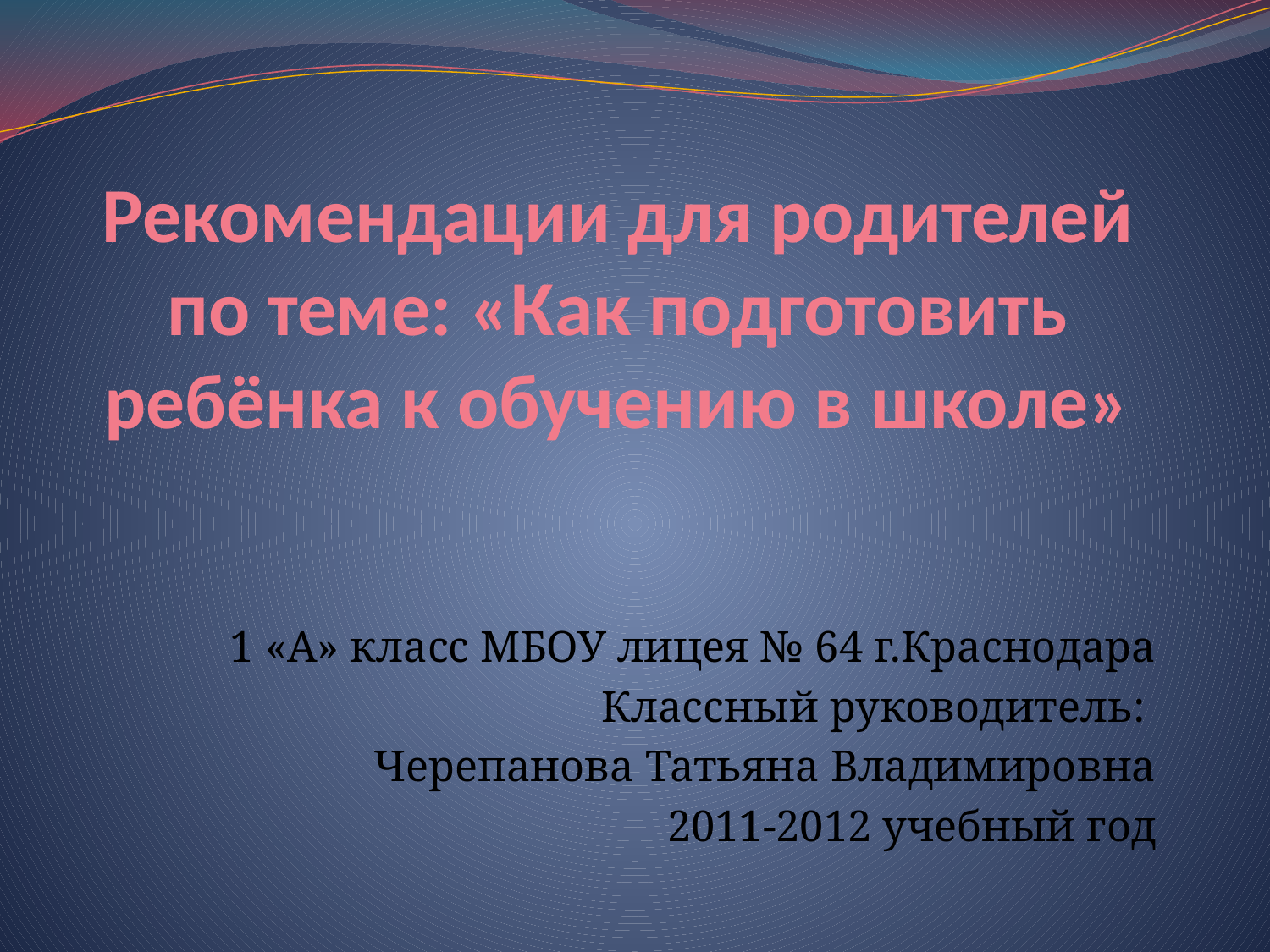

# Рекомендации для родителей по теме: «Как подготовить ребёнка к обучению в школе»
1 «А» класс МБОУ лицея № 64 г.Краснодара
Классный руководитель:
Черепанова Татьяна Владимировна
2011-2012 учебный год